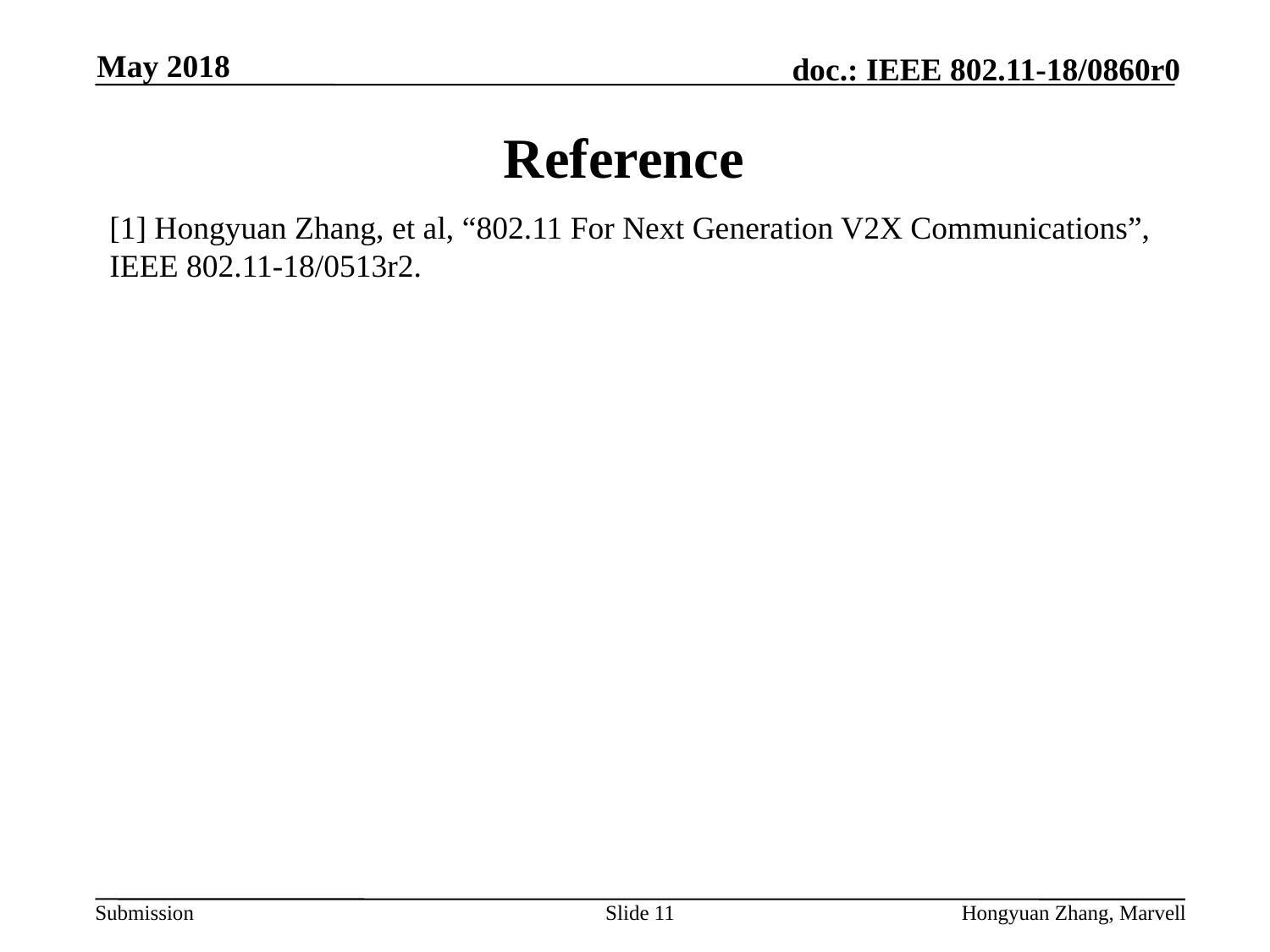

May 2018
# Reference
[1] Hongyuan Zhang, et al, “802.11 For Next Generation V2X Communications”, IEEE 802.11-18/0513r2.
Slide 11
Hongyuan Zhang, Marvell